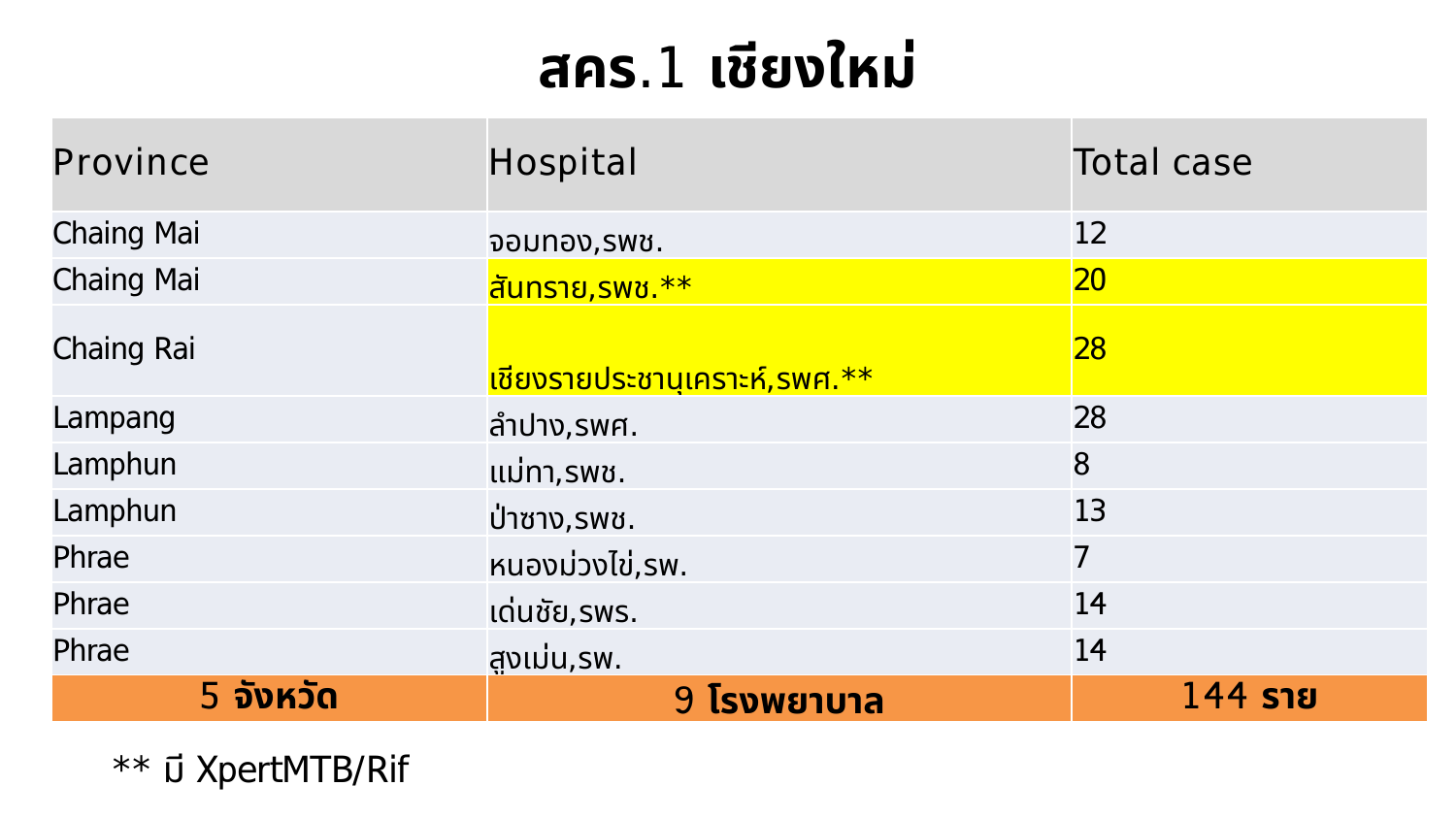

# สคร.1 เชียงใหม่
| Province | Hospital | Total case |
| --- | --- | --- |
| Chaing Mai | จอมทอง,รพช. | 12 |
| Chaing Mai | สันทราย,รพช.\*\* | 20 |
| Chaing Rai | เชียงรายประชานุเคราะห์,รพศ.\*\* | 28 |
| Lampang | ลำปาง,รพศ. | 28 |
| Lamphun | แม่ทา,รพช. | 8 |
| Lamphun | ป่าซาง,รพช. | 13 |
| Phrae | หนองม่วงไข่,รพ. | 7 |
| Phrae | เด่นชัย,รพร. | 14 |
| Phrae | สูงเม่น,รพ. | 14 |
| 5 จังหวัด | 9 โรงพยาบาล | 144 ราย |
** มี XpertMTB/Rif